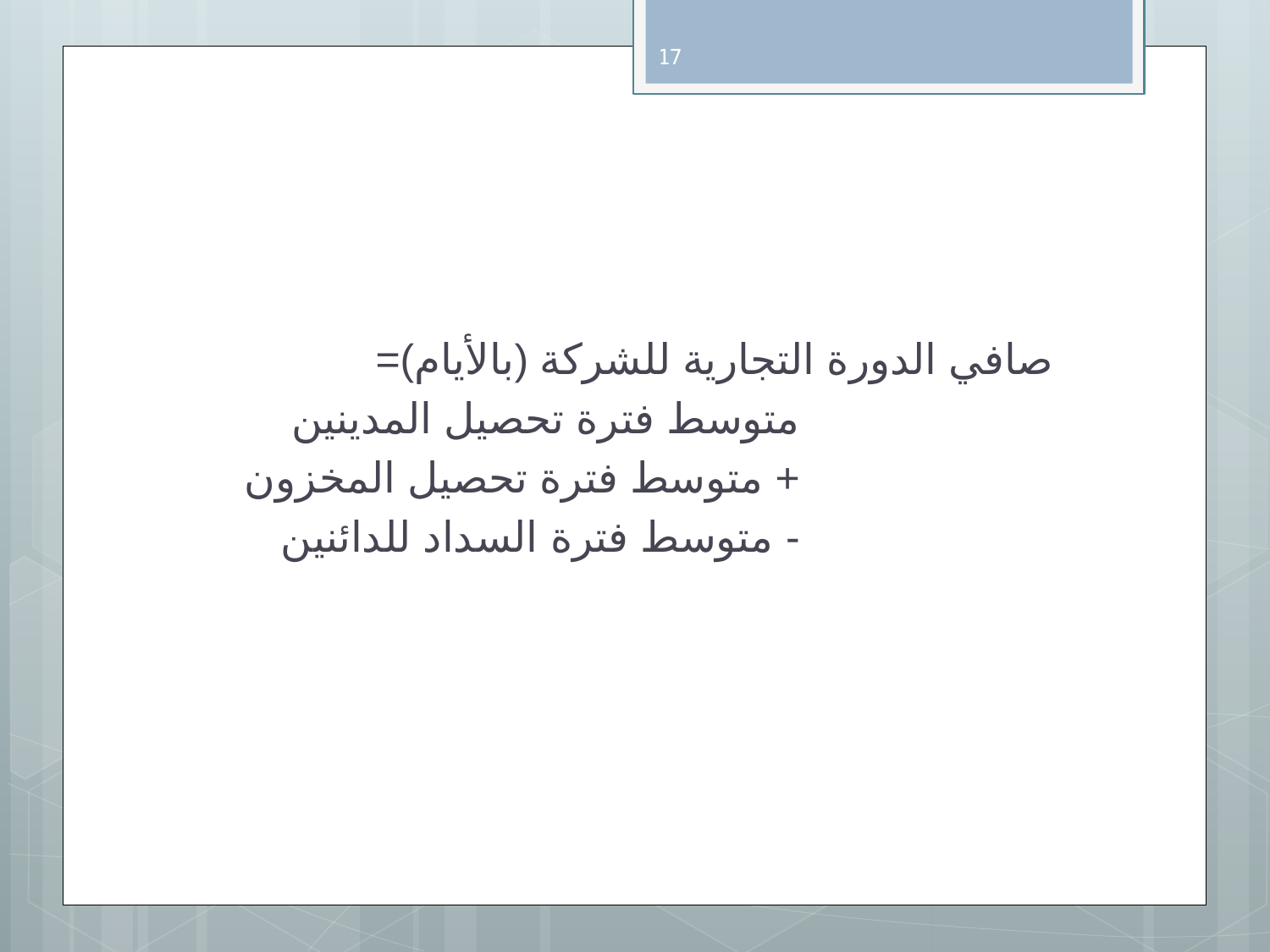

17
صافي الدورة التجارية للشركة (بالأيام)=
			متوسط فترة تحصيل المدينين
			+ متوسط فترة تحصيل المخزون
			- متوسط فترة السداد للدائنين